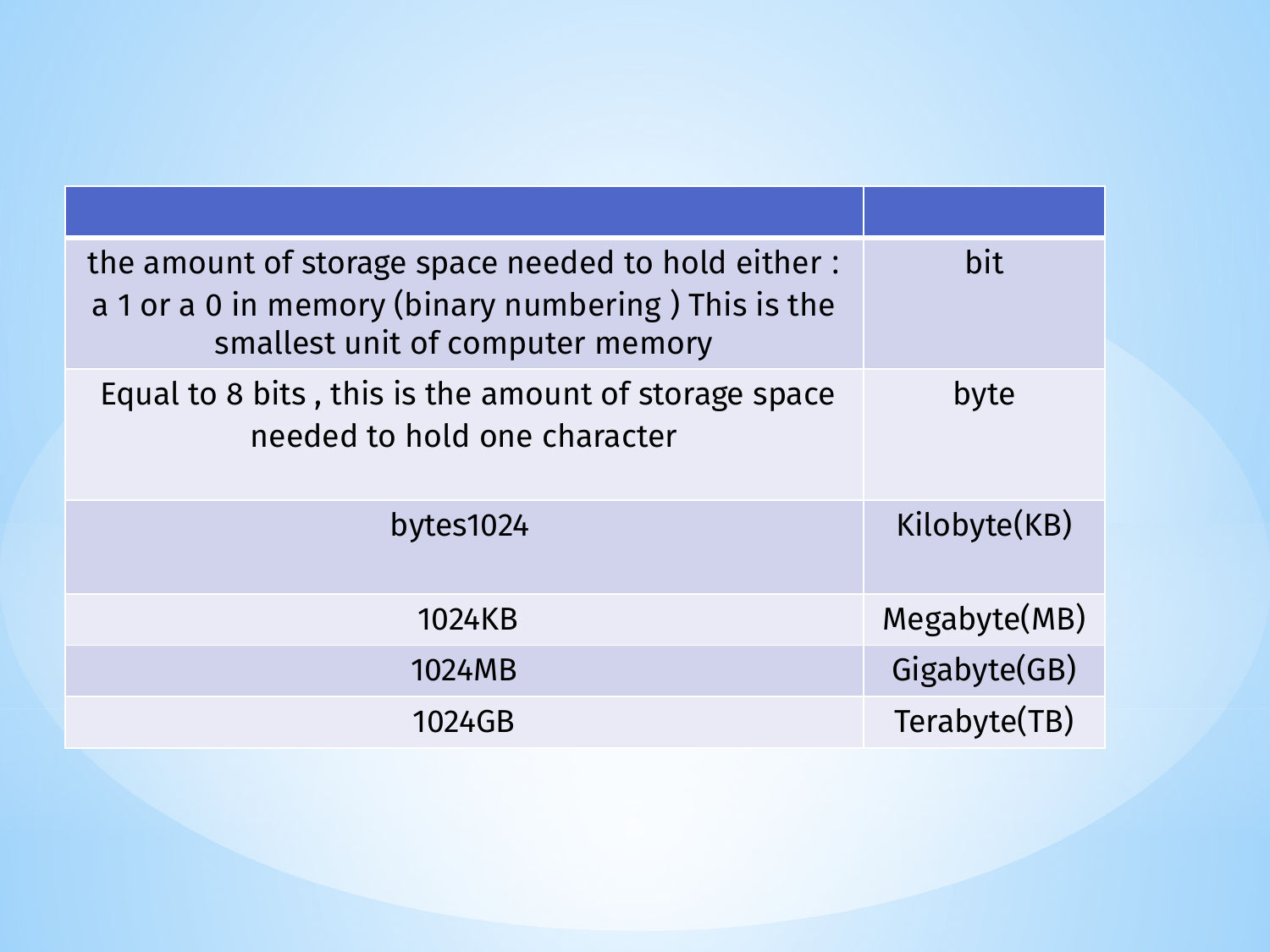

|  |  |
| --- | --- |
| : the amount of storage space needed to hold either a 1 or a 0 in memory (binary numbering ) This is the smallest unit of computer memory | bit |
| Equal to 8 bits , this is the amount of storage space needed to hold one character | byte |
| bytes1024 | Kilobyte(KB) |
| 1024KB | Megabyte(MB) |
| 1024MB | Gigabyte(GB) |
| 1024GB | Terabyte(TB) |